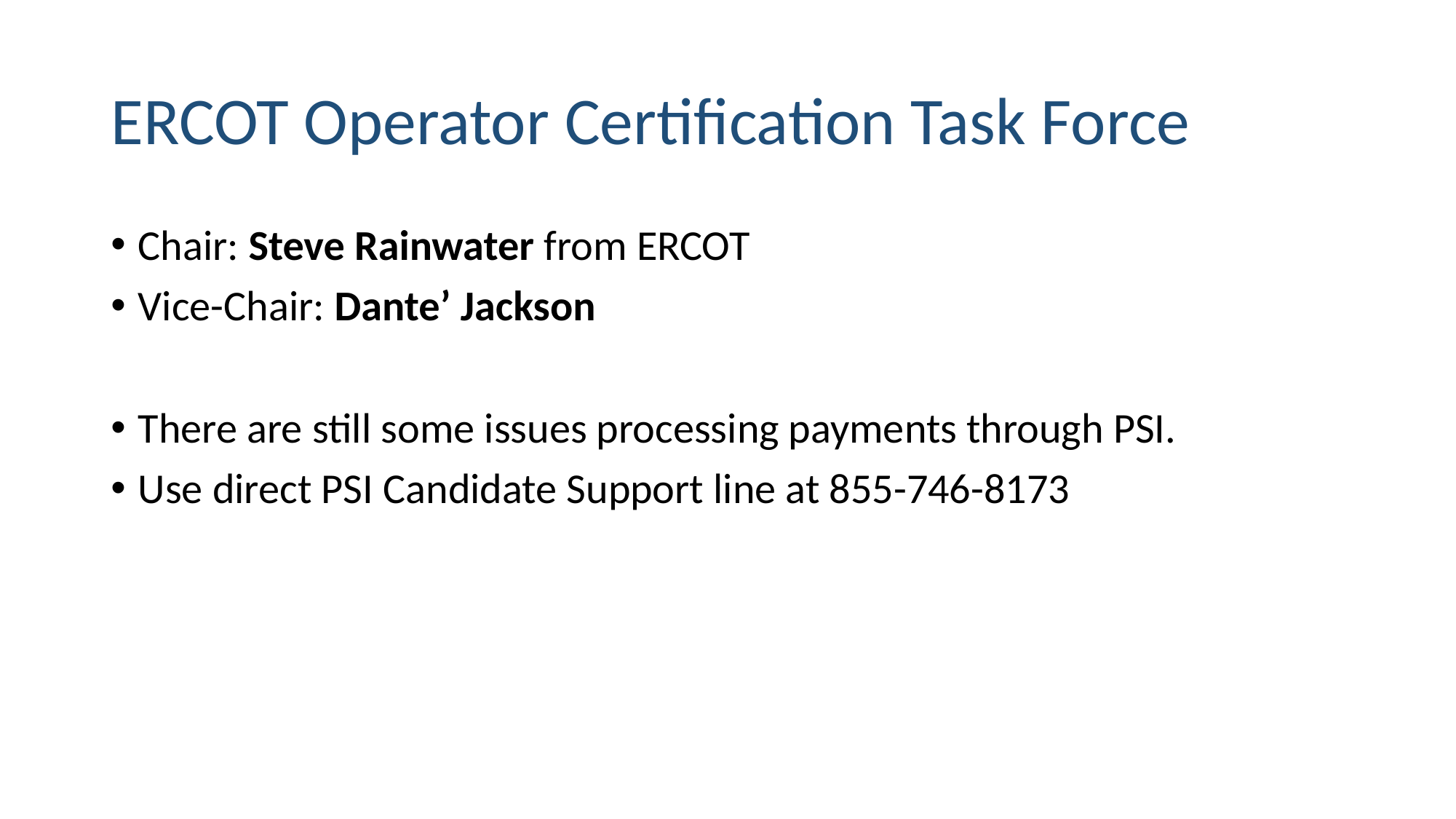

# ERCOT Operator Certification Task Force
Chair: Steve Rainwater from ERCOT
Vice-Chair: Dante’ Jackson

There are still some issues processing payments through PSI.
Use direct PSI Candidate Support line at 855-746-8173